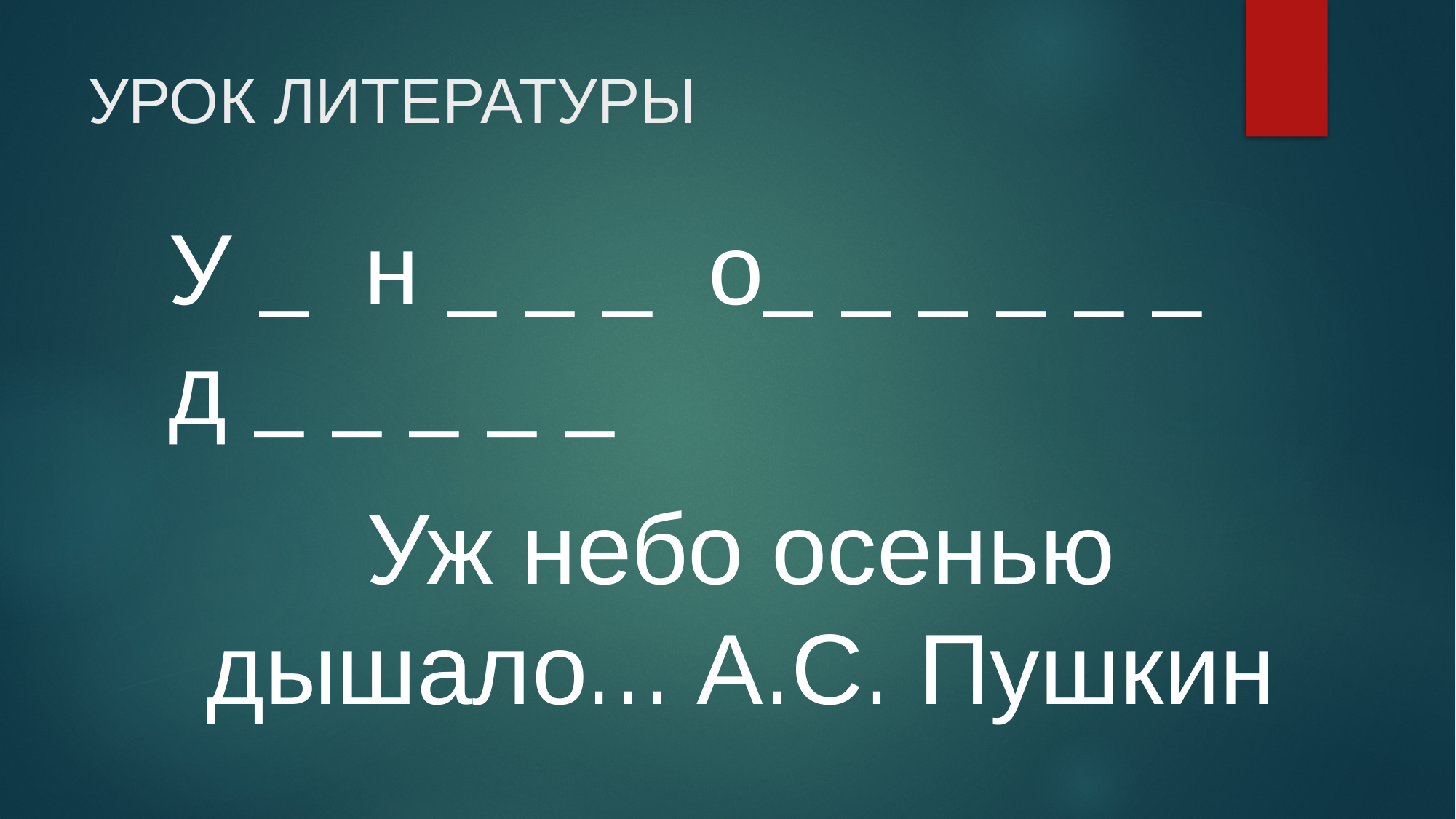

# УРОК ЛИТЕРАТУРЫ
У _  н _ _ _  о_ _ _ _ _ _  д _ _ _ _ _
Уж небо осенью дышало… А.С. Пушкин